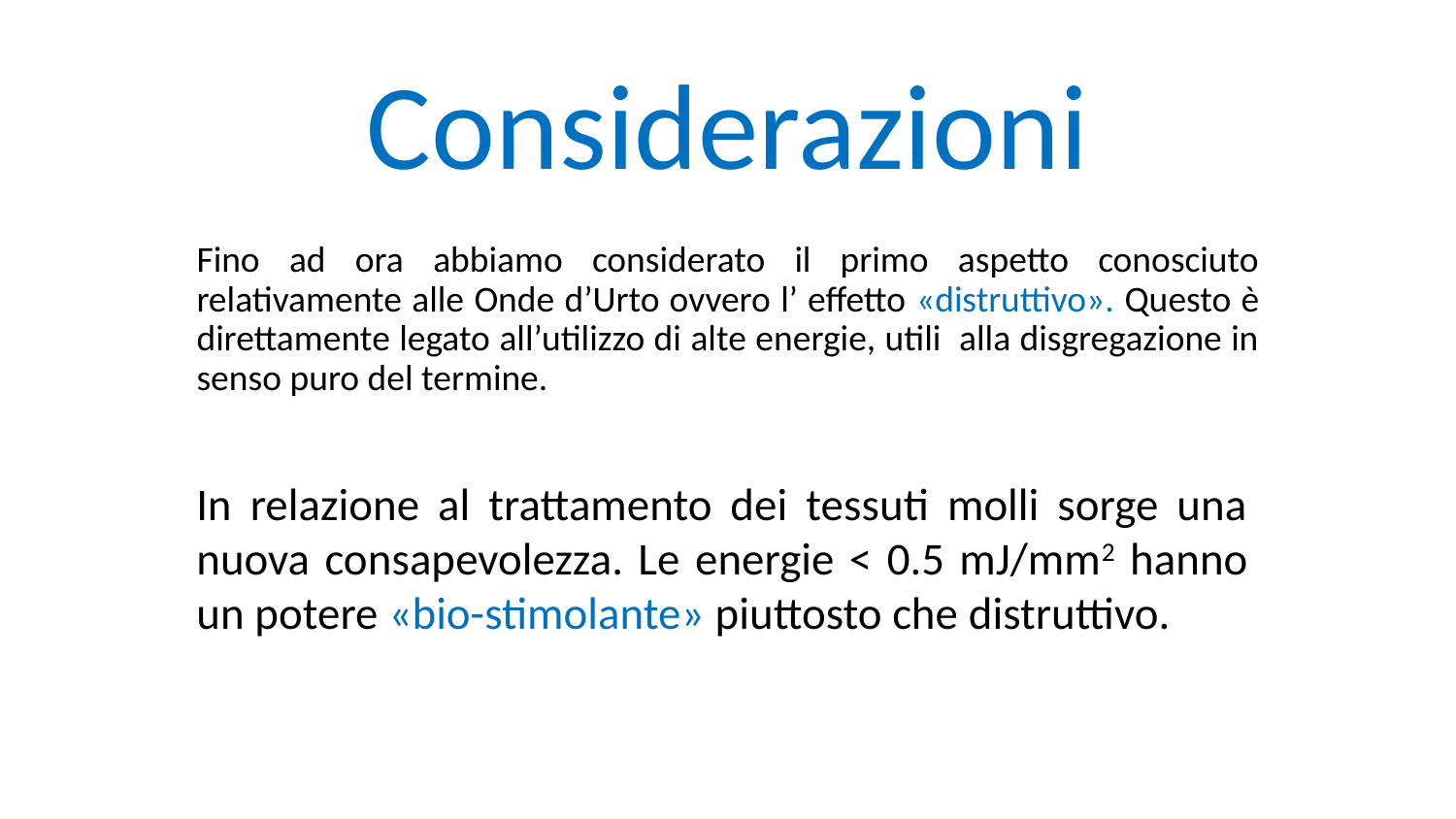

# Considerazioni
Fino ad ora abbiamo considerato il primo aspetto conosciuto relativamente alle Onde d’Urto ovvero l’ effetto «distruttivo». Questo è direttamente legato all’utilizzo di alte energie, utili  alla disgregazione in senso puro del termine.
In relazione al trattamento dei tessuti molli sorge una nuova consapevolezza. Le energie < 0.5 mJ/mm2 hanno un potere «bio-stimolante» piuttosto che distruttivo.